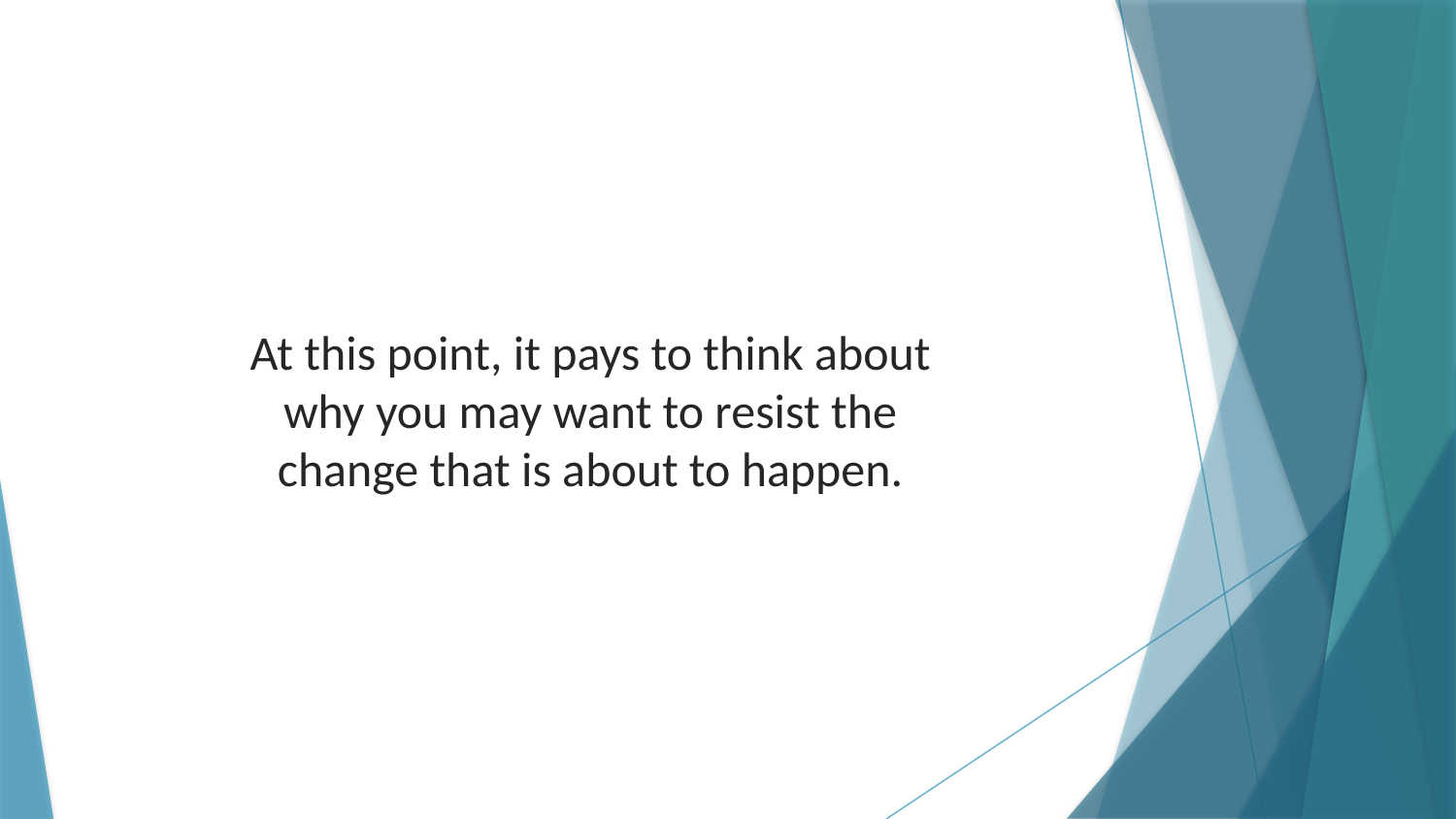

At this point, it pays to think about why you may want to resist the change that is about to happen.